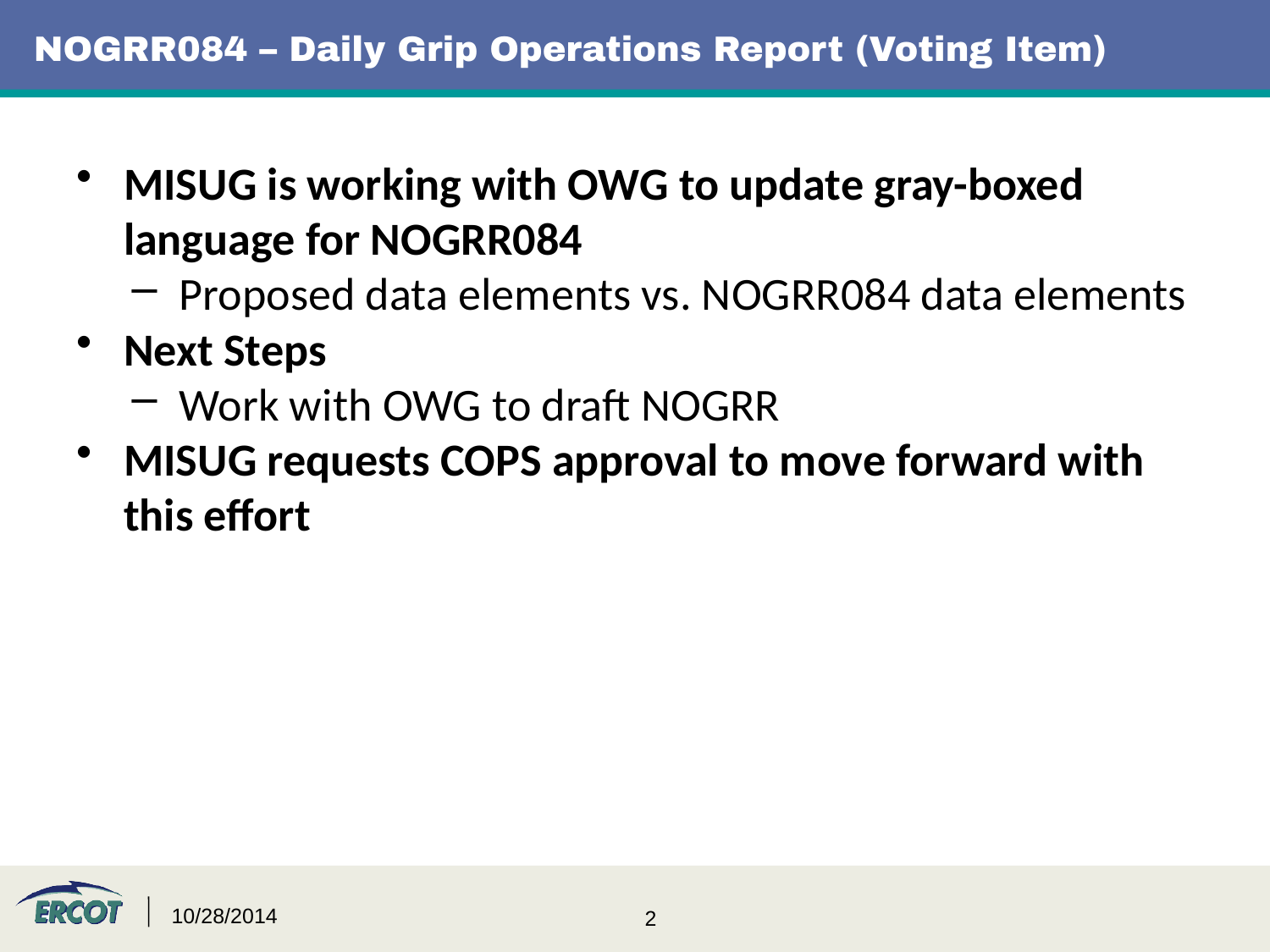

# NOGRR084 – Daily Grip Operations Report (Voting Item)
MISUG is working with OWG to update gray-boxed language for NOGRR084
Proposed data elements vs. NOGRR084 data elements
Next Steps
Work with OWG to draft NOGRR
MISUG requests COPS approval to move forward with this effort
10/28/2014